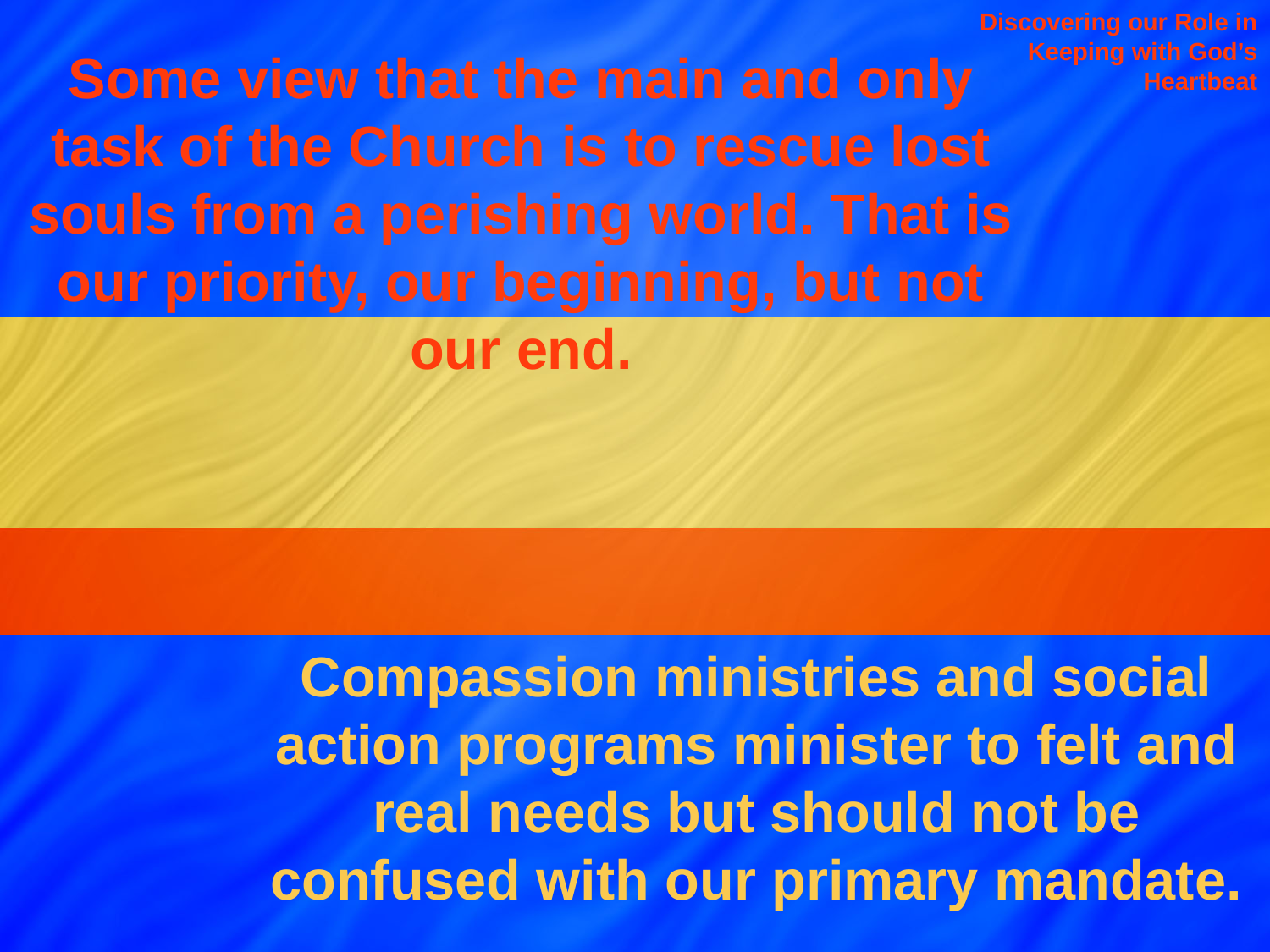

Discovering our Role in Keeping with God’s Heartbeat
Some view that the main and only task of the Church is to rescue lost souls from a perishing world. That is our priority, our beginning, but not our end.
Compassion ministries and social action programs minister to felt and real needs but should not be confused with our primary mandate.